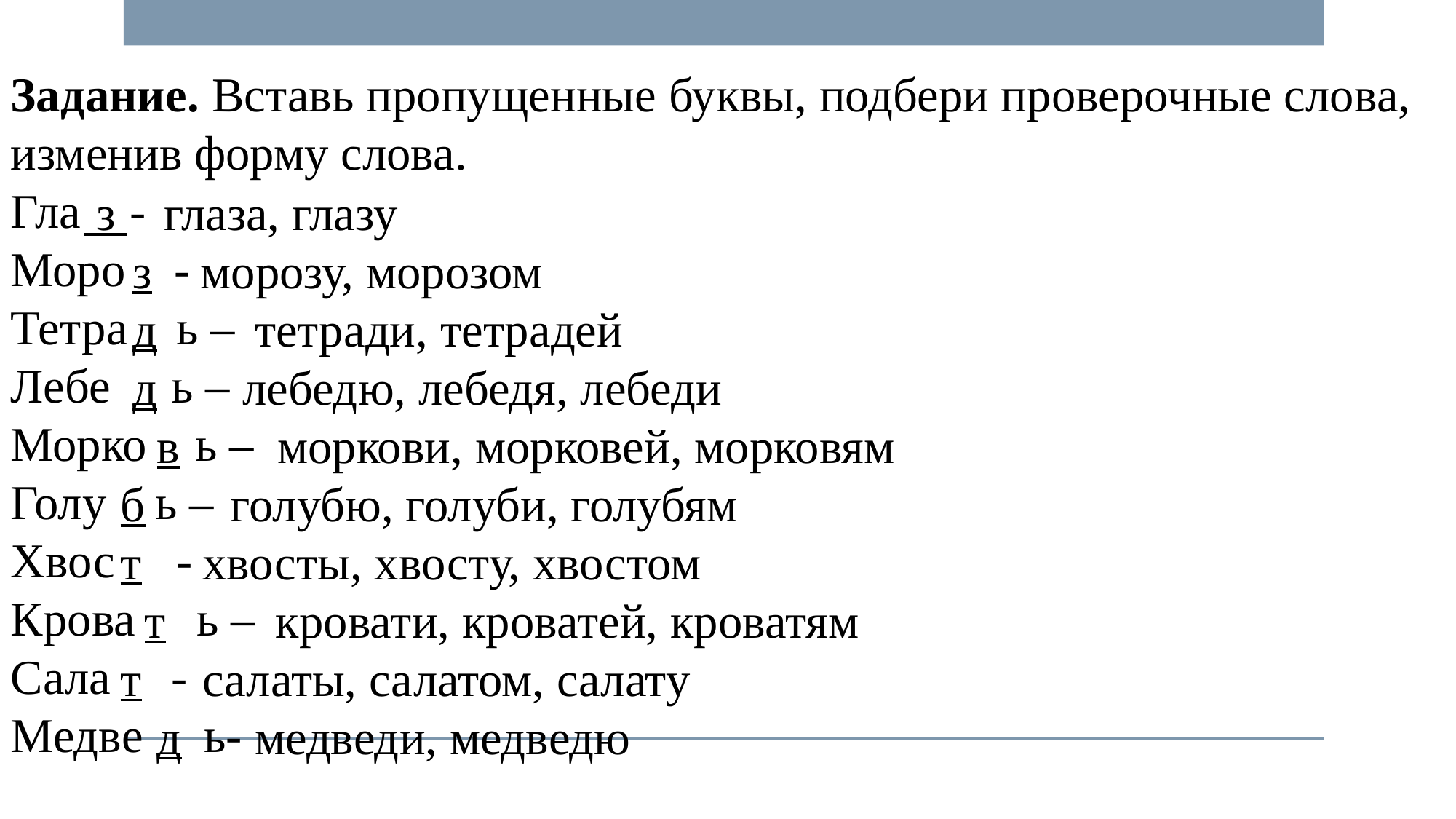

Задание. Вставь пропущенные буквы, подбери проверочные слова, изменив форму слова.
Гла    -
Моро    -
Тетра    ь –
Лебе     ь –
Морко    ь –
Голу    ь –
Хвос     -
Крова     ь –
Сала     -
Медве     ь-
       з    глаза, глазу
          з    морозу, морозом
          д        тетради, тетрадей
          д       лебедю, лебедя, лебеди
            в        моркови, морковей, морковям
         б       голубю, голуби, голубям
         т     хвосты, хвосту, хвостом
           т         кровати, кроватей, кроватям
         т     салаты, салатом, салату
            д      медведи, медведю